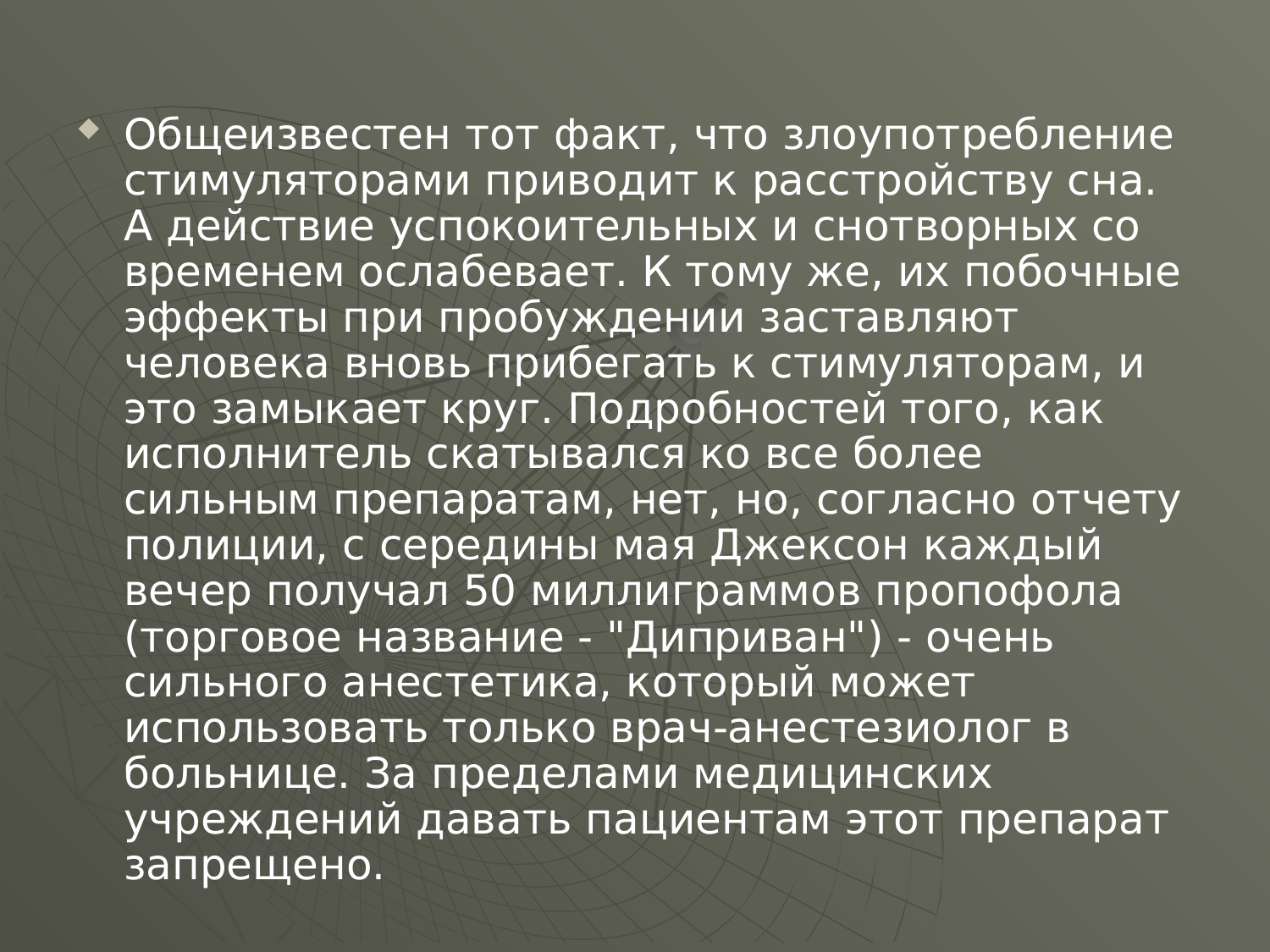

#
Общеизвестен тот факт, что злоупотребление стимуляторами приводит к расстройству сна. А действие успокоительных и снотворных со временем ослабевает. К тому же, их побочные эффекты при пробуждении заставляют человека вновь прибегать к стимуляторам, и это замыкает круг. Подробностей того, как исполнитель скатывался ко все более сильным препаратам, нет, но, согласно отчету полиции, с середины мая Джексон каждый вечер получал 50 миллиграммов пропофола (торговое название - "Диприван") - очень сильного анестетика, который может использовать только врач-анестезиолог в больнице. За пределами медицинских учреждений давать пациентам этот препарат запрещено.